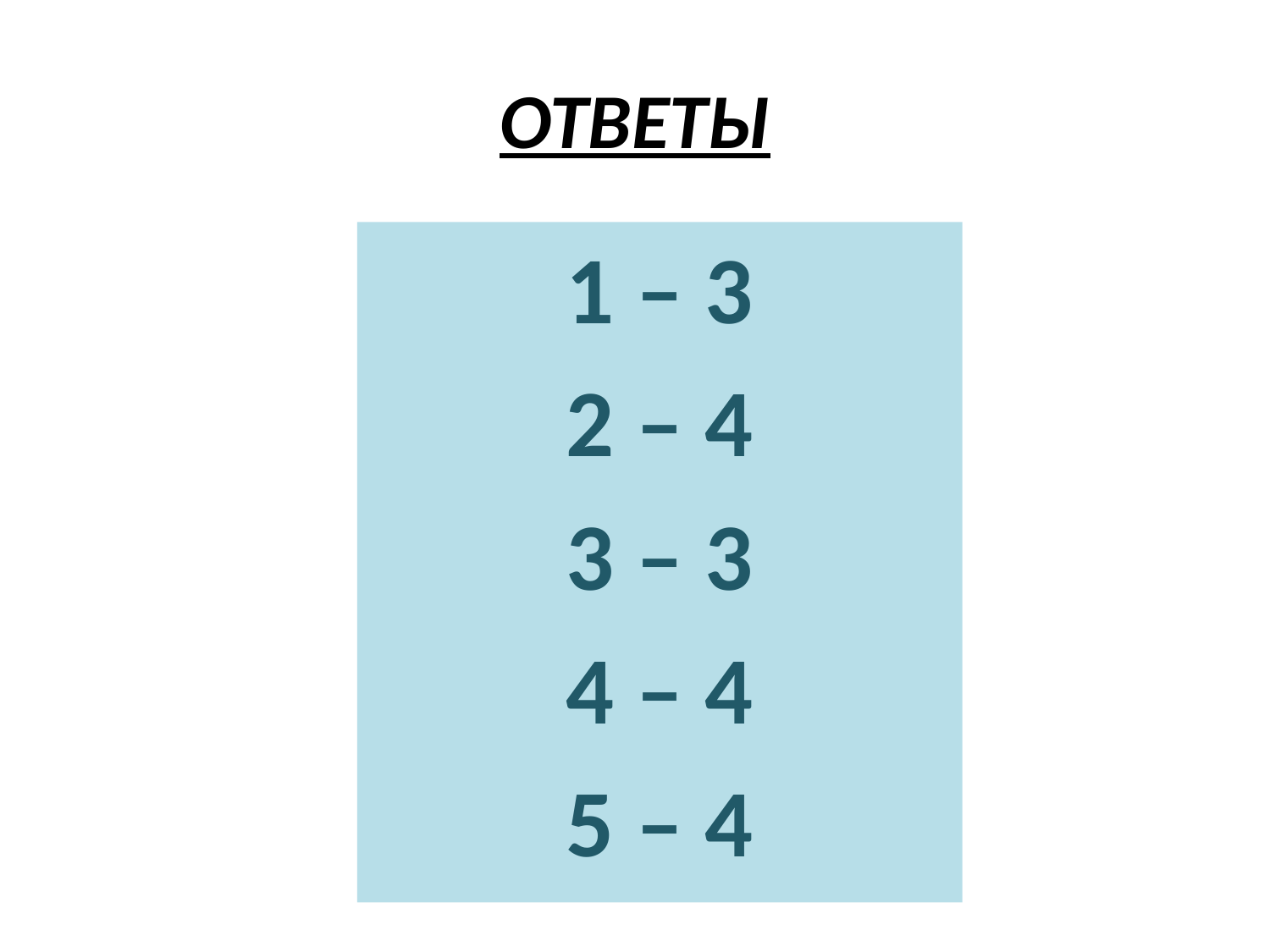

# ОТВЕТЫ
1 – 3
2 – 4
3 – 3
4 – 4
5 – 4